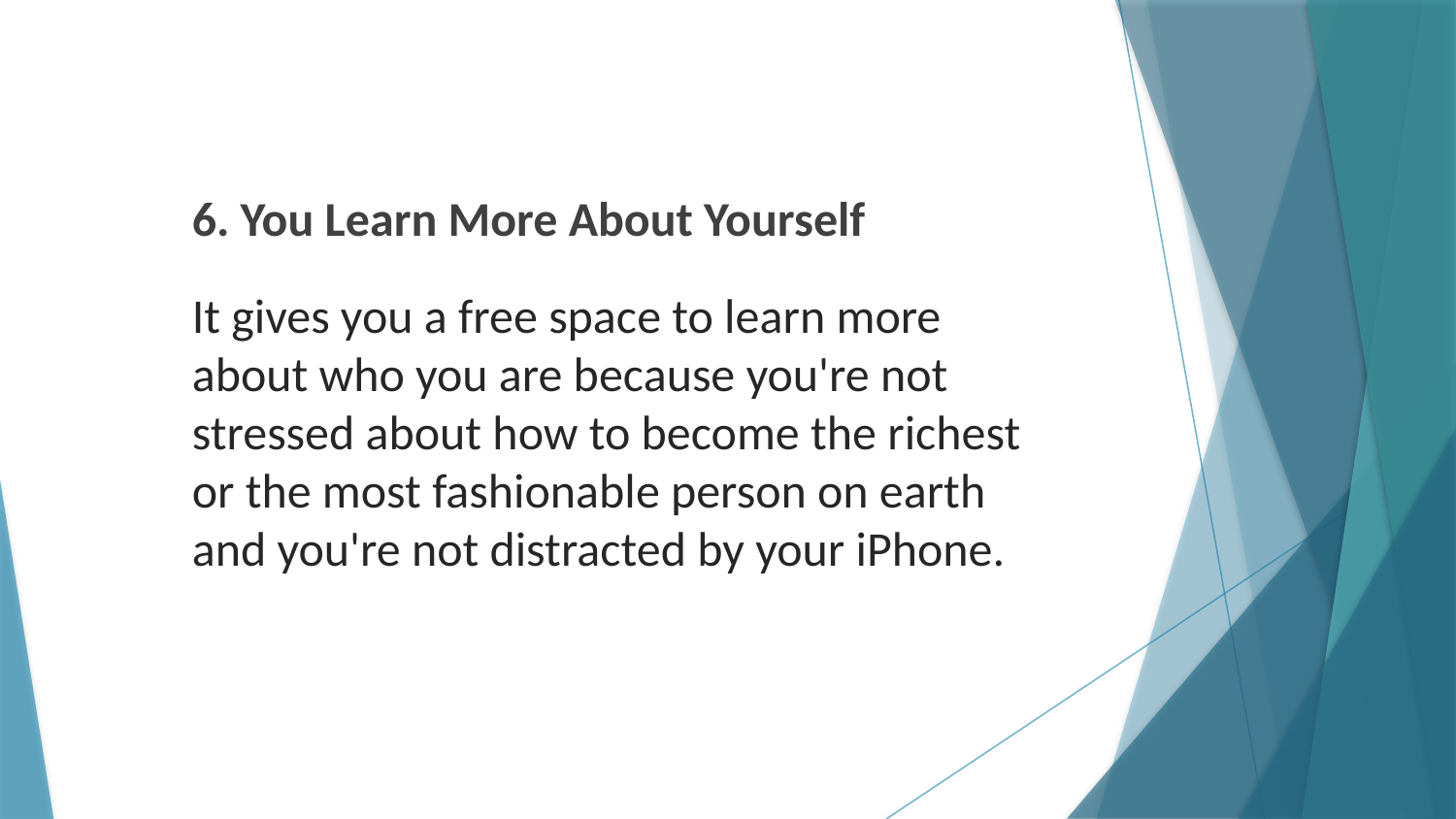

6. You Learn More About Yourself
It gives you a free space to learn more about who you are because you're not stressed about how to become the richest or the most fashionable person on earth and you're not distracted by your iPhone.